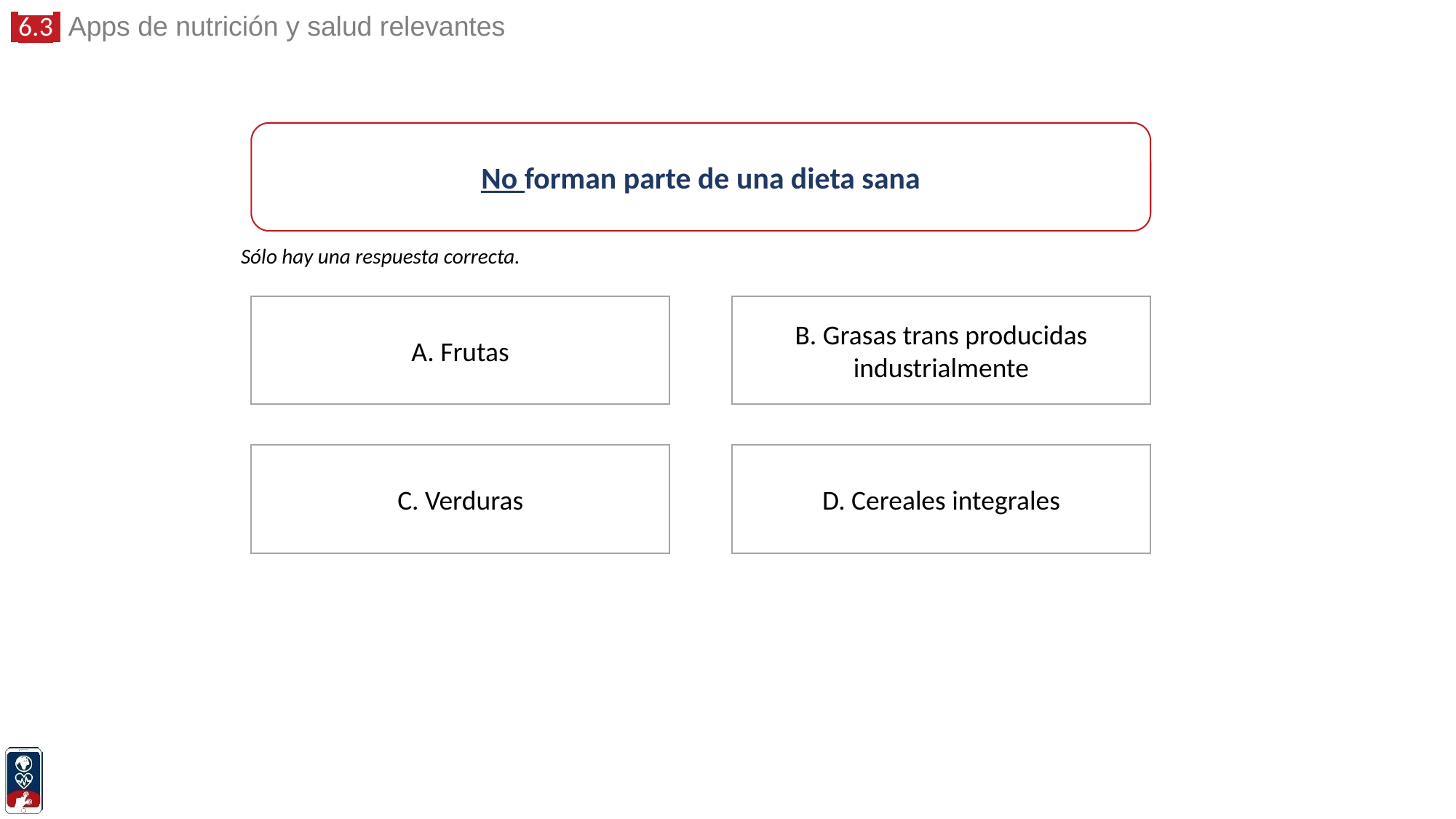

No forman parte de una dieta sana
Sólo hay una respuesta correcta.
A. Frutas
B. Grasas trans producidas industrialmente
D. Cereales integrales
C. Verduras